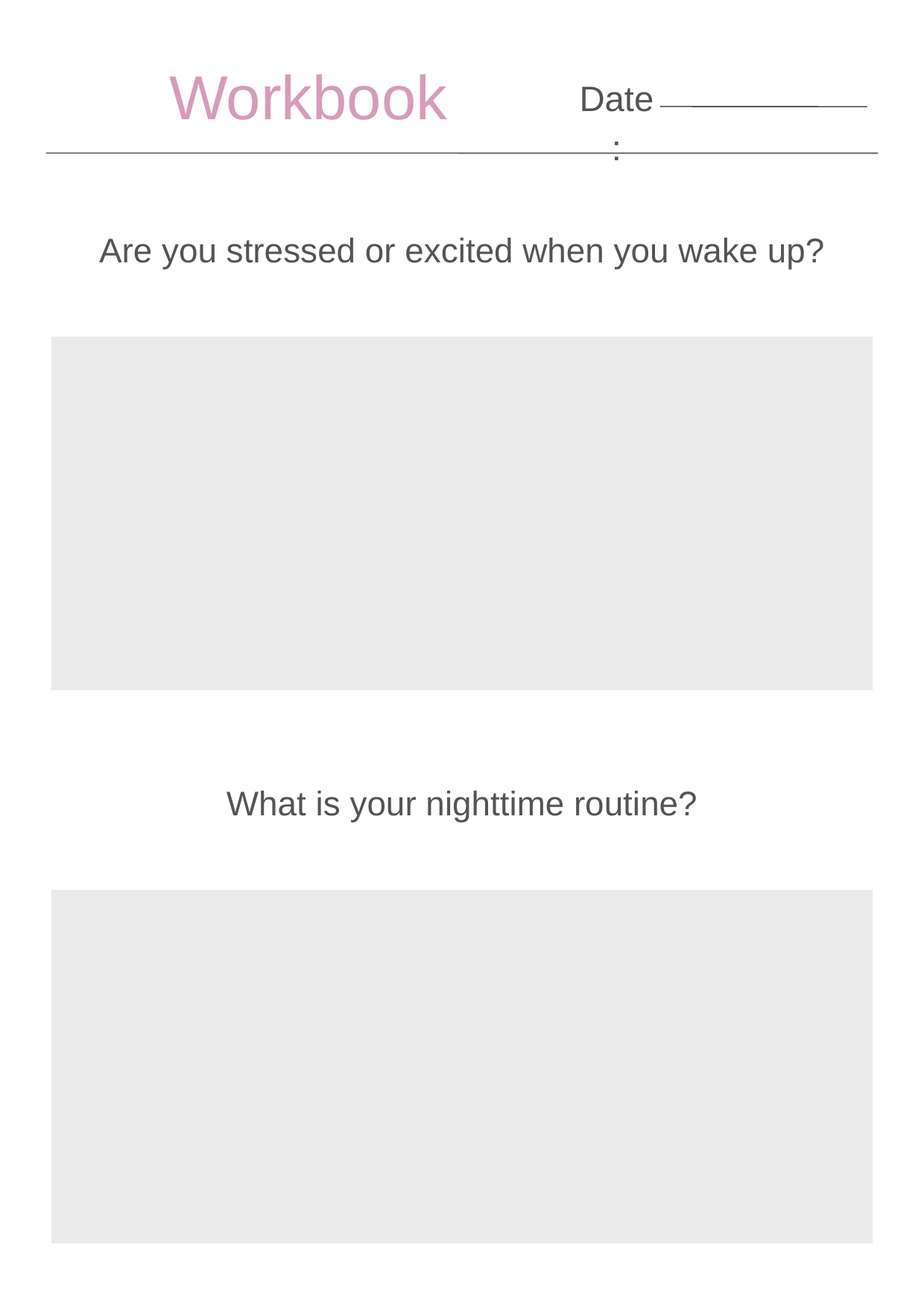

Workbook
Date:

Are you stressed or excited when you wake up?

What is your nighttime routine?